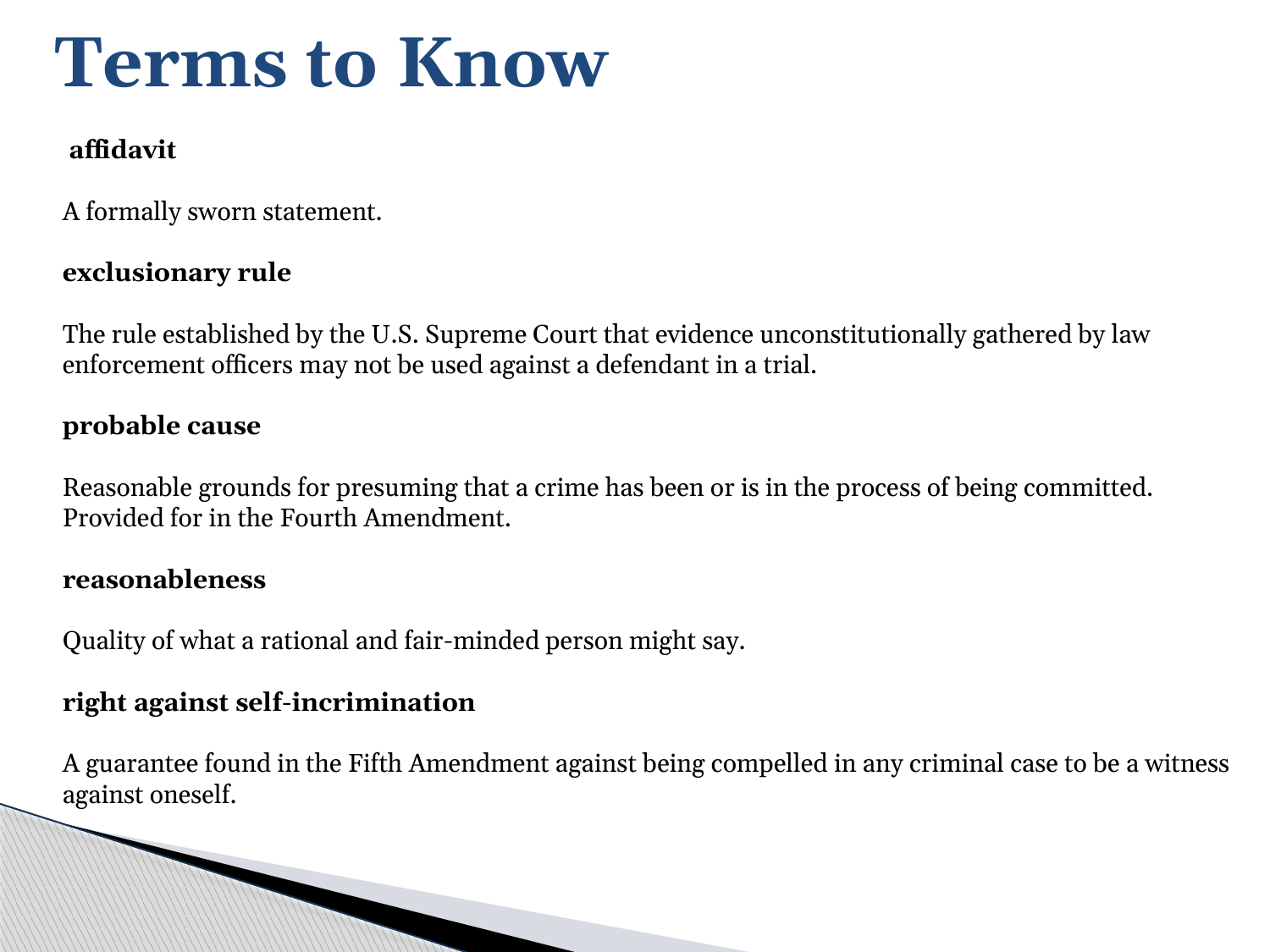

# Terms to Know
	 affidavit 
A formally sworn statement.   
exclusionary rule 
The rule established by the U.S. Supreme Court that evidence unconstitutionally gathered by law enforcement officers may not be used against a defendant in a trial.    
probable cause 
Reasonable grounds for presuming that a crime has been or is in the process of being committed. Provided for in the Fourth Amendment.   
reasonableness 
Quality of what a rational and fair-minded person might say. 
right against self-incrimination 
A guarantee found in the Fifth Amendment against being compelled in any criminal case to be a witness against oneself.